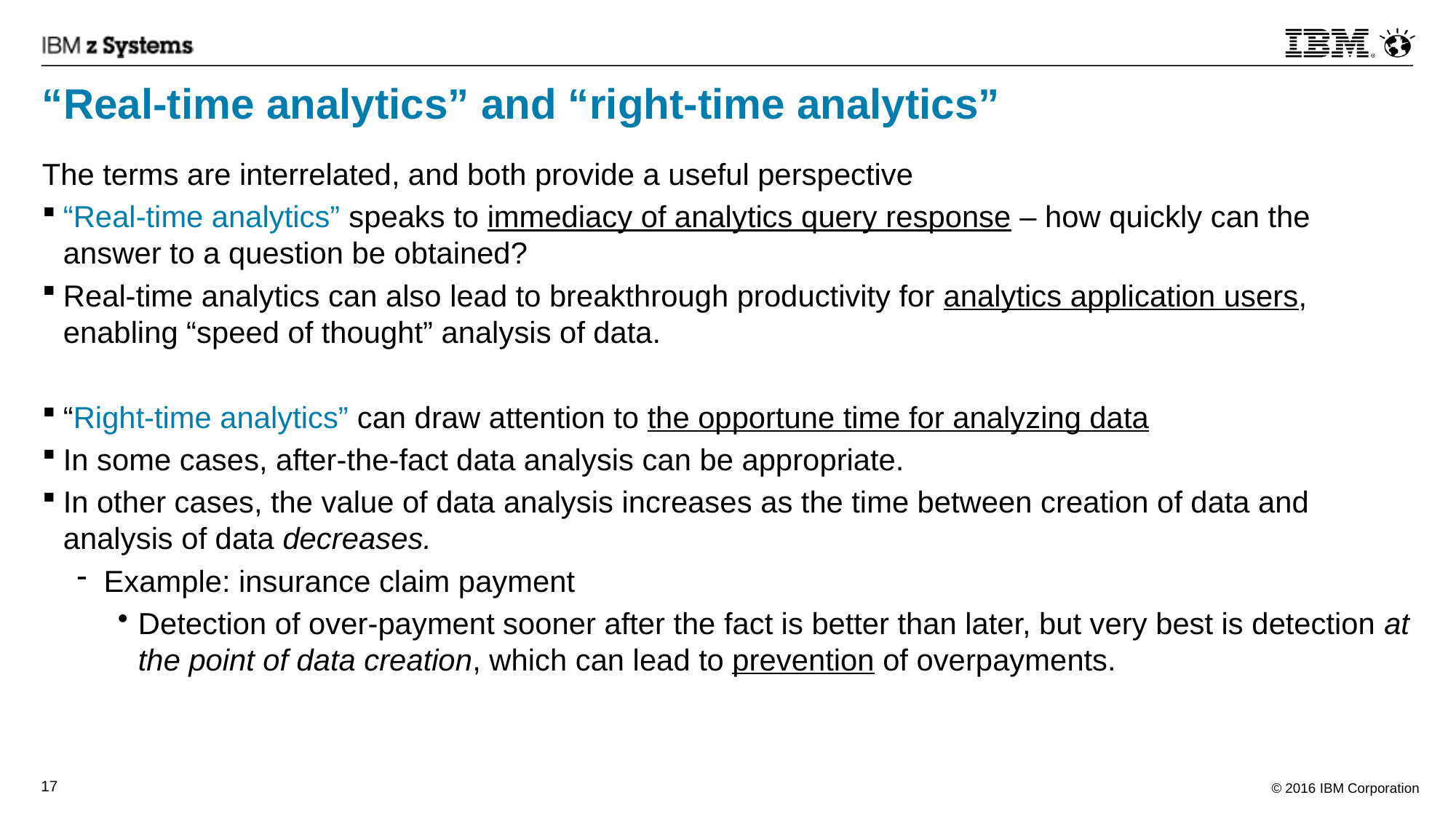

# “Real-time analytics” and “right-time analytics”
The terms are interrelated, and both provide a useful perspective
“Real-time analytics” speaks to immediacy of analytics query response – how quickly can the answer to a question be obtained?
Real-time analytics can also lead to breakthrough productivity for analytics application users, enabling “speed of thought” analysis of data.

“Right-time analytics” can draw attention to the opportune time for analyzing data
In some cases, after-the-fact data analysis can be appropriate.
In other cases, the value of data analysis increases as the time between creation of data and analysis of data decreases.
Example: insurance claim payment
Detection of over-payment sooner after the fact is better than later, but very best is detection at the point of data creation, which can lead to prevention of overpayments.